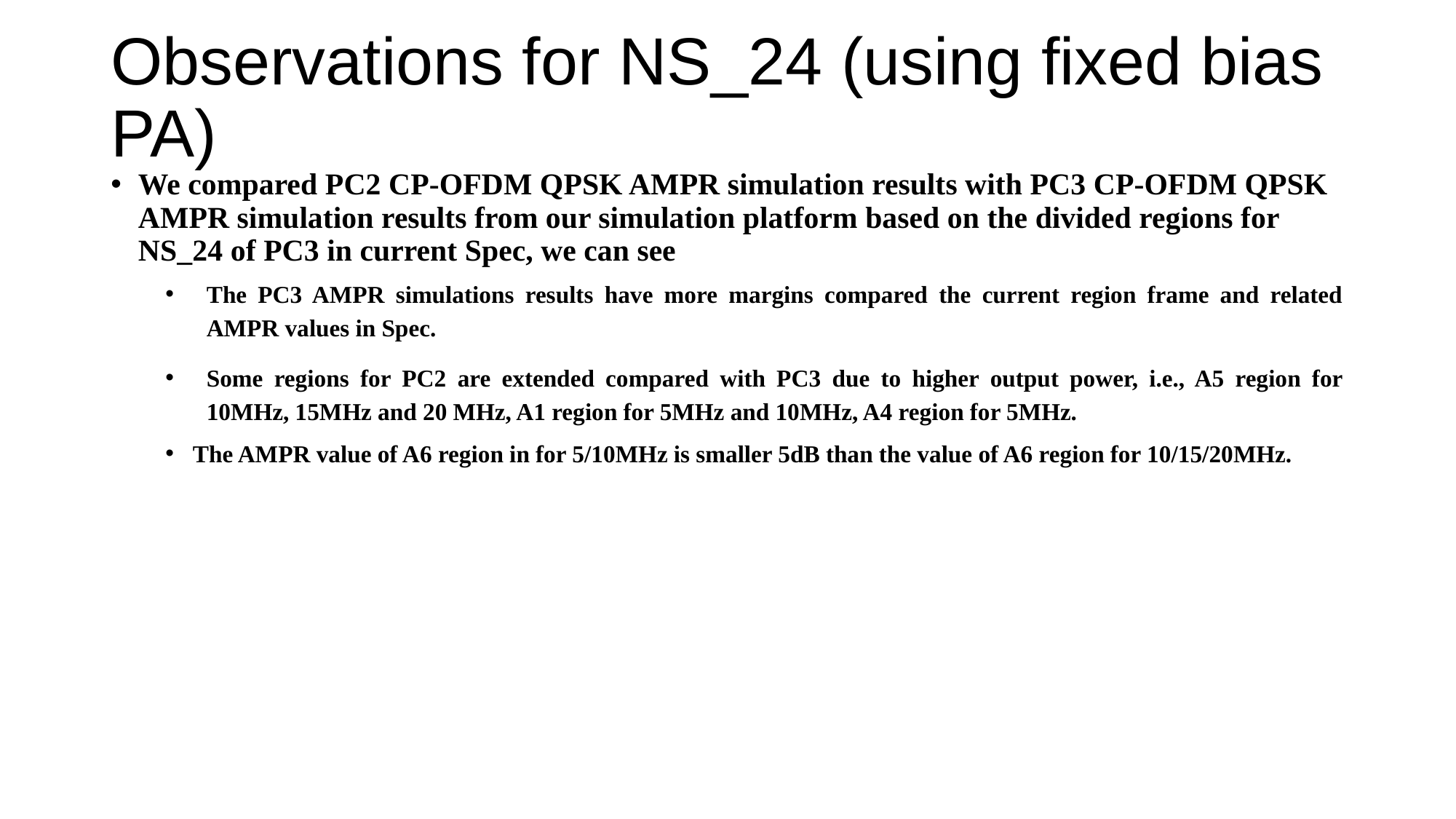

# Observations for NS_24 (using fixed bias PA)
We compared PC2 CP-OFDM QPSK AMPR simulation results with PC3 CP-OFDM QPSK AMPR simulation results from our simulation platform based on the divided regions for NS_24 of PC3 in current Spec, we can see
The PC3 AMPR simulations results have more margins compared the current region frame and related AMPR values in Spec.
Some regions for PC2 are extended compared with PC3 due to higher output power, i.e., A5 region for 10MHz, 15MHz and 20 MHz, A1 region for 5MHz and 10MHz, A4 region for 5MHz.
The AMPR value of A6 region in for 5/10MHz is smaller 5dB than the value of A6 region for 10/15/20MHz.